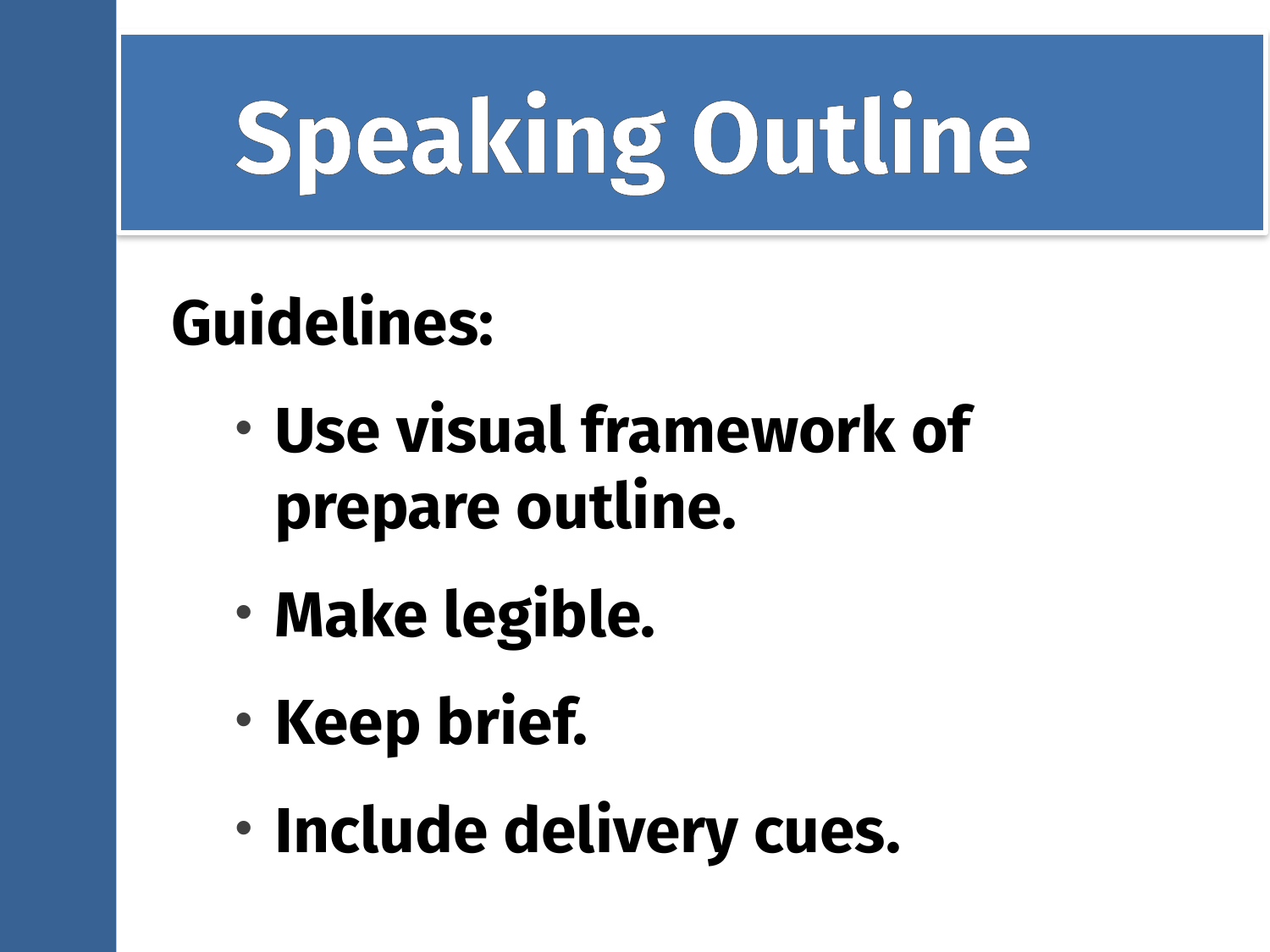

# Speaking Outline
Guidelines:
Use visual framework of prepare outline.
Make legible.
Keep brief.
Include delivery cues.